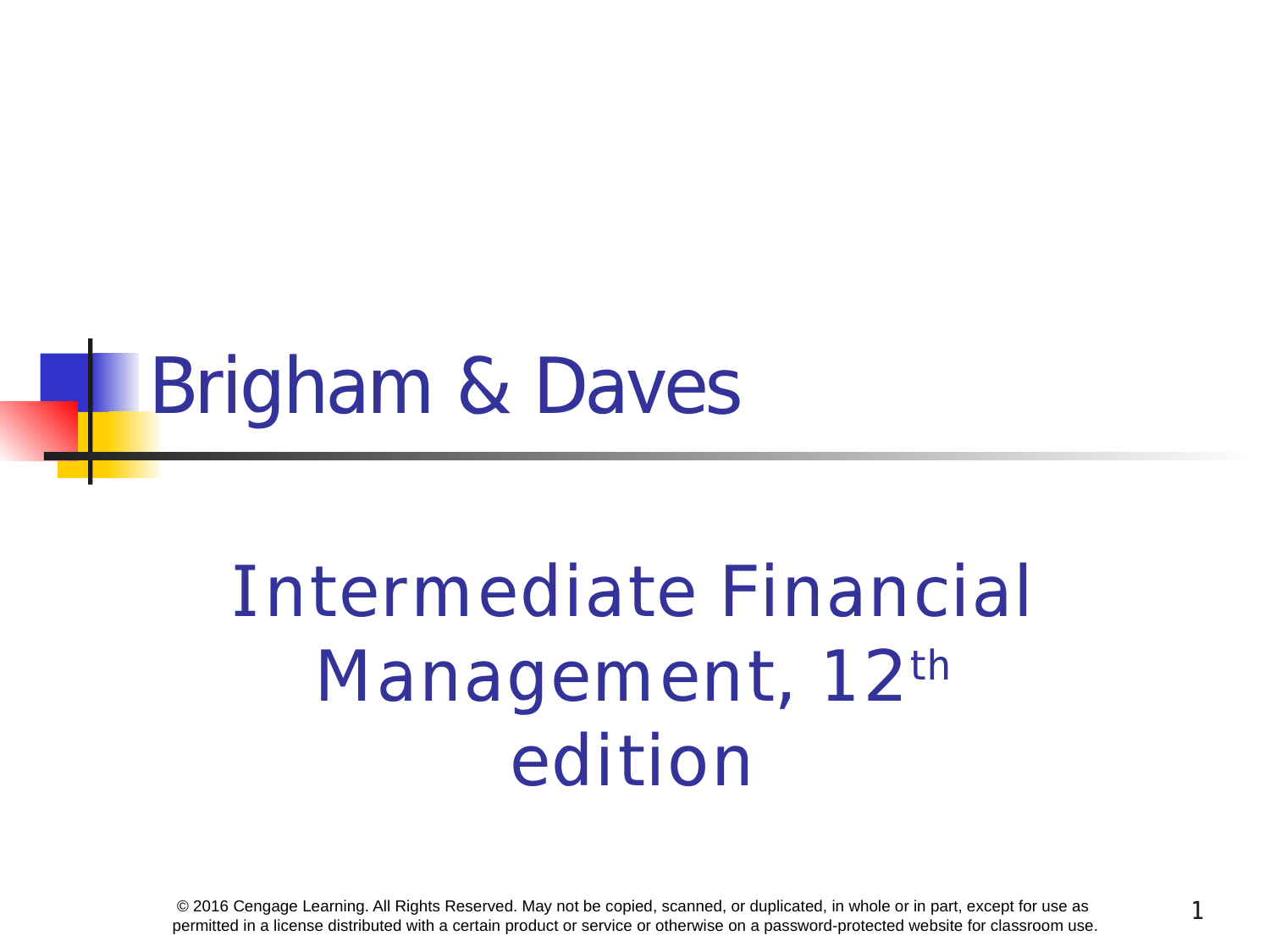

# Brigham & Daves
Intermediate Financial Management, 12th edition
1